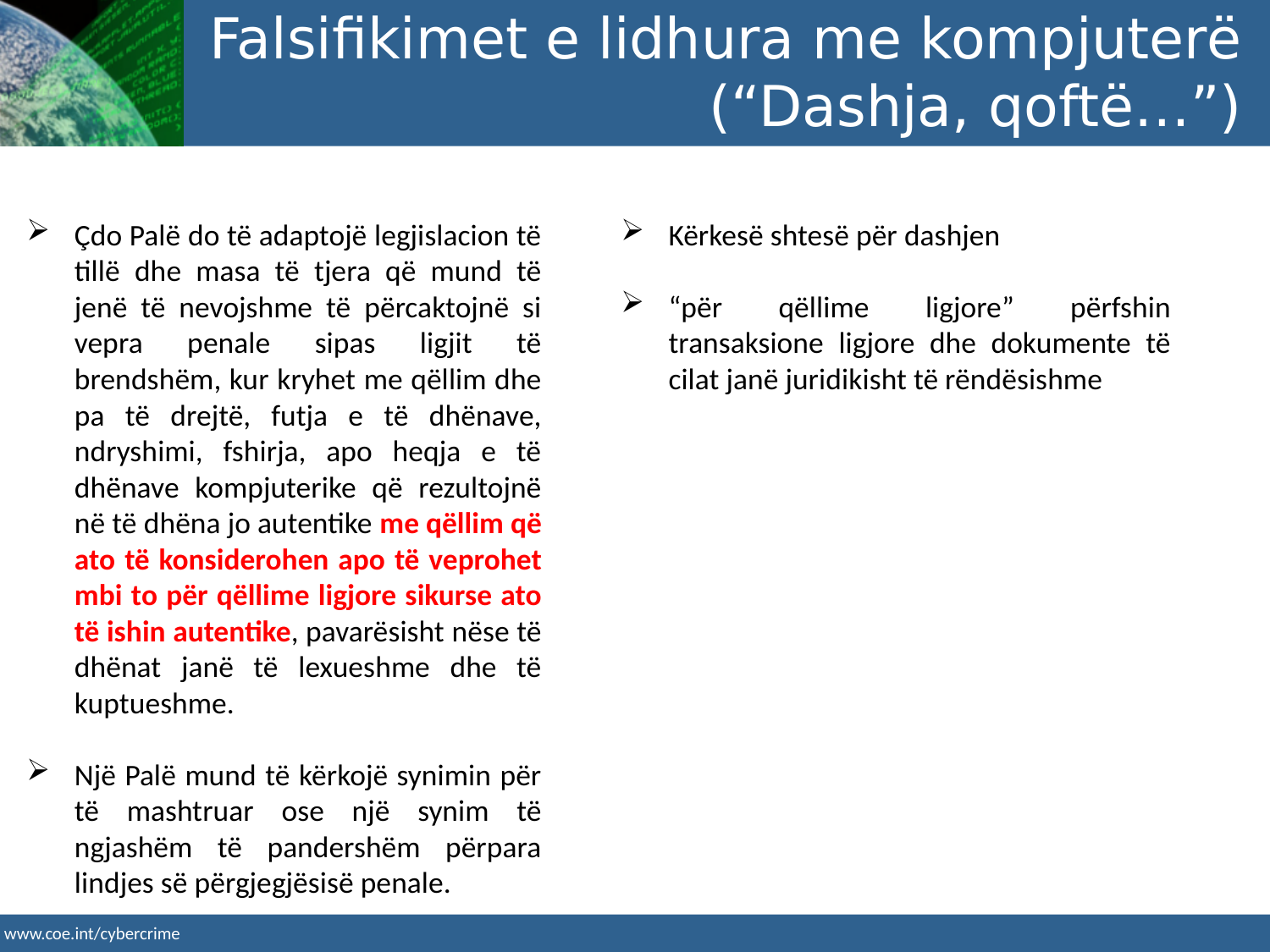

Falsifikimet e lidhura me kompjuterë
(“Dashja, qoftë…”)
Çdo Palë do të adaptojë legjislacion të tillë dhe masa të tjera që mund të jenë të nevojshme të përcaktojnë si vepra penale sipas ligjit të brendshëm, kur kryhet me qëllim dhe pa të drejtë, futja e të dhënave, ndryshimi, fshirja, apo heqja e të dhënave kompjuterike që rezultojnë në të dhëna jo autentike me qëllim që ato të konsiderohen apo të veprohet mbi to për qëllime ligjore sikurse ato të ishin autentike, pavarësisht nëse të dhënat janë të lexueshme dhe të kuptueshme.

Një Palë mund të kërkojë synimin për të mashtruar ose një synim të ngjashëm të pandershëm përpara lindjes së përgjegjësisë penale.
Kërkesë shtesë për dashjen

“për qëllime ligjore” përfshin transaksione ligjore dhe dokumente të cilat janë juridikisht të rëndësishme